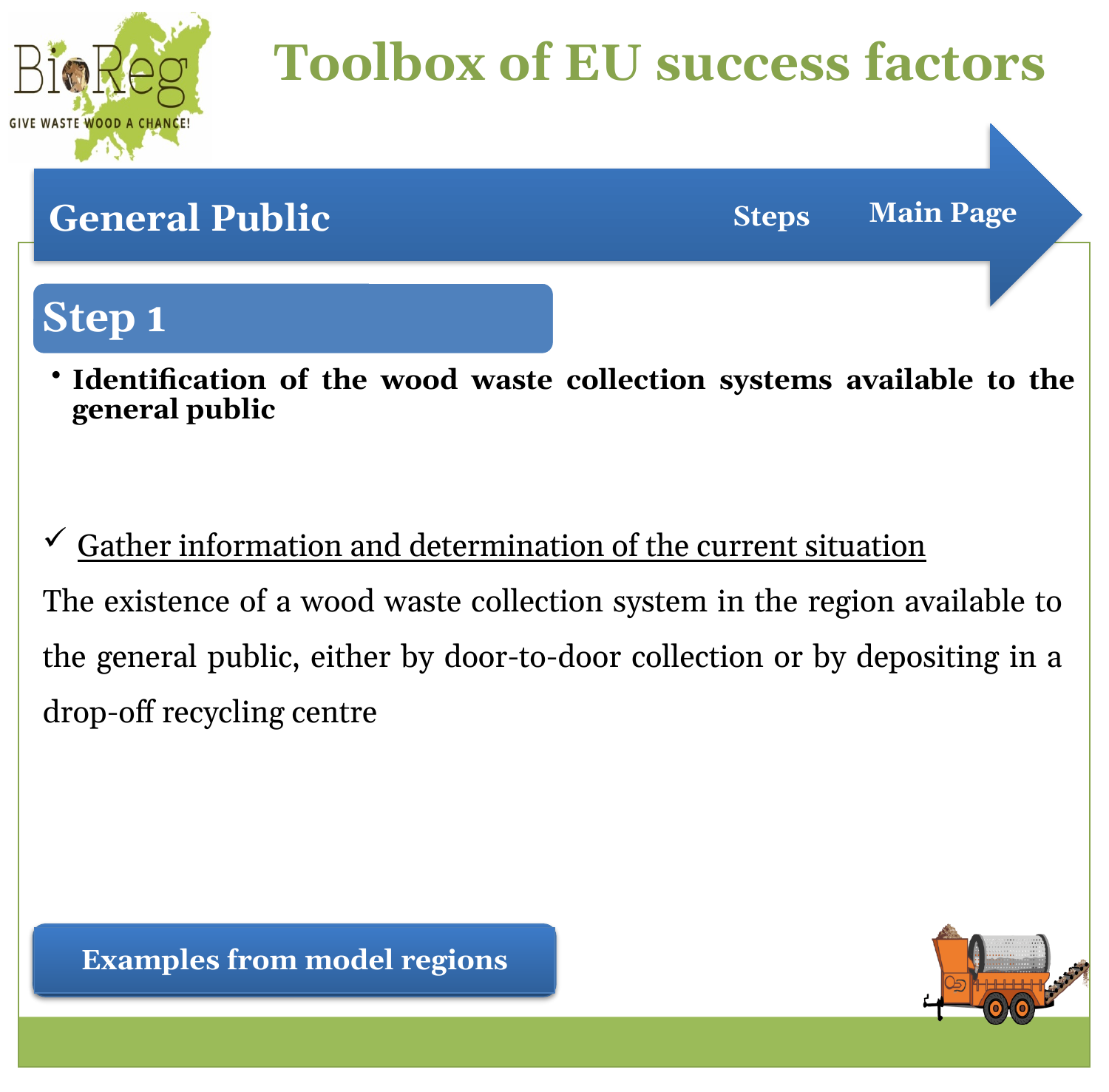

General Public

Main Page

Steps

Step 1

Identification of the wood waste collection systems available to the general public
Gather information and determination of the current situation
The existence of a wood waste collection system in the region available to the general public, either by door-to-door collection or by depositing in a drop-off recycling centre

Examples from model regions